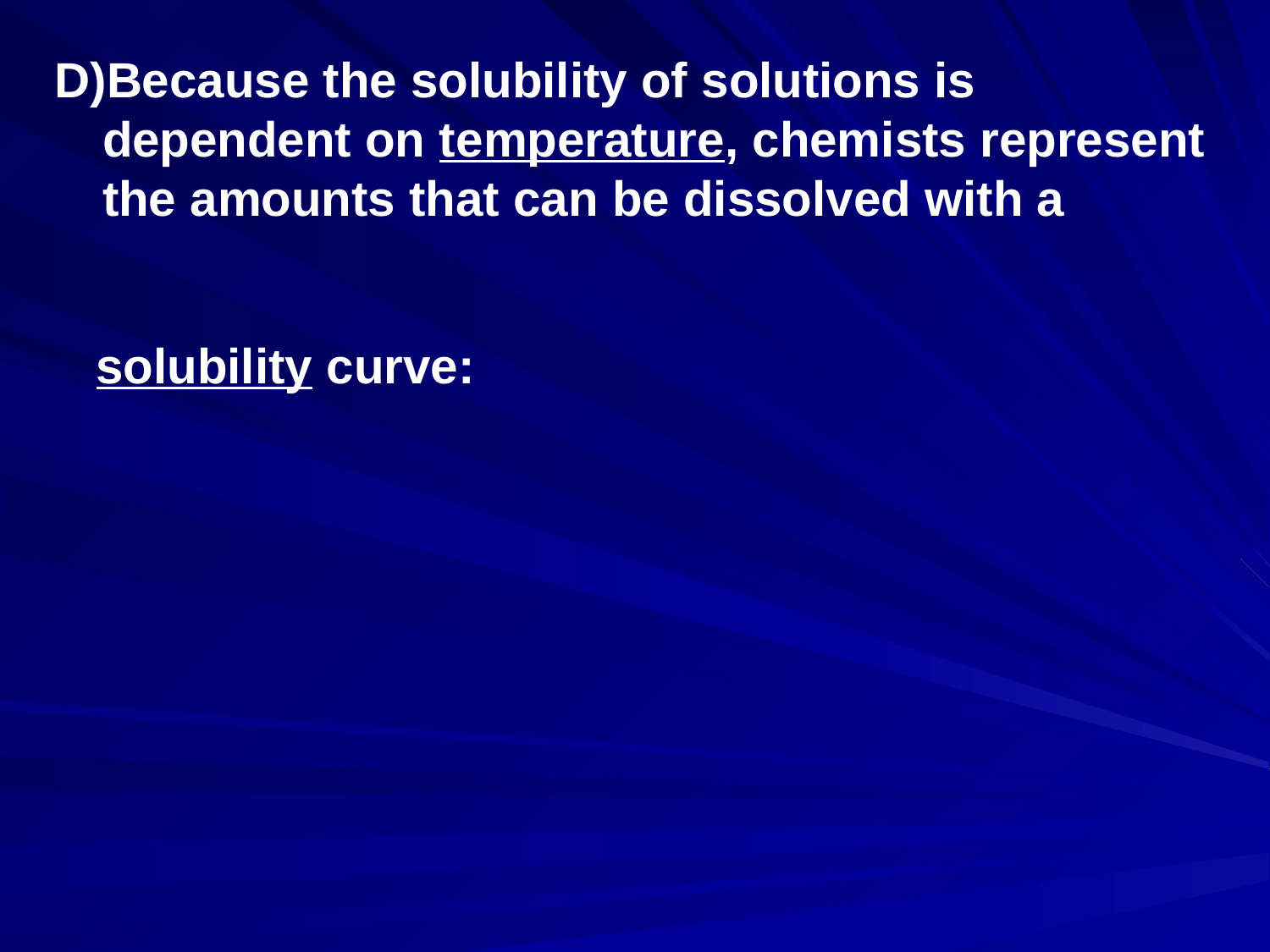

Because the solubility of solutions is dependent on temperature, chemists represent the amounts that can be dissolved with a

   solubility curve: